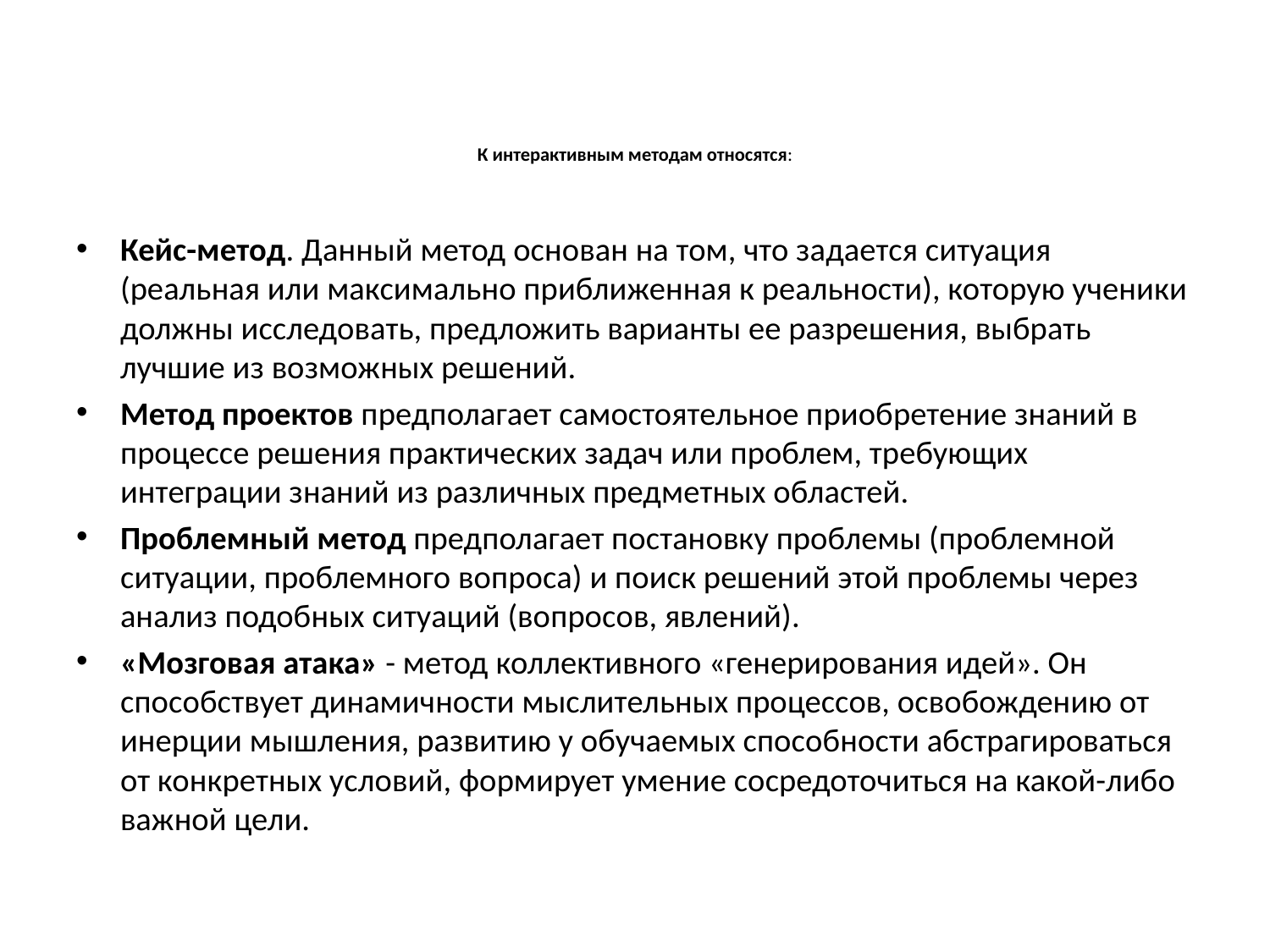

# К интерактивным методам относятся:
Кейс-метод. Данный метод основан на том, что задается ситуация (реальная или максимально приближенная к реальности), которую ученики должны исследовать, предложить варианты ее разрешения, выбрать лучшие из возможных решений.
Метод проектов предполагает самостоятельное приобретение знаний в процессе решения практических задач или проблем, требующих интеграции знаний из различных предметных областей.
Проблемный метод предполагает постановку проблемы (проблемной ситуации, проблемного вопроса) и поиск решений этой проблемы через анализ подобных ситуаций (вопросов, явлений).
«Мозговая атака» - метод коллективного «генерирования идей». Он способствует динамичности мыслительных процессов, освобождению от инерции мышления, развитию у обучаемых способности абстрагироваться от конкретных условий, формирует умение сосредоточиться на какой-либо важной цели.